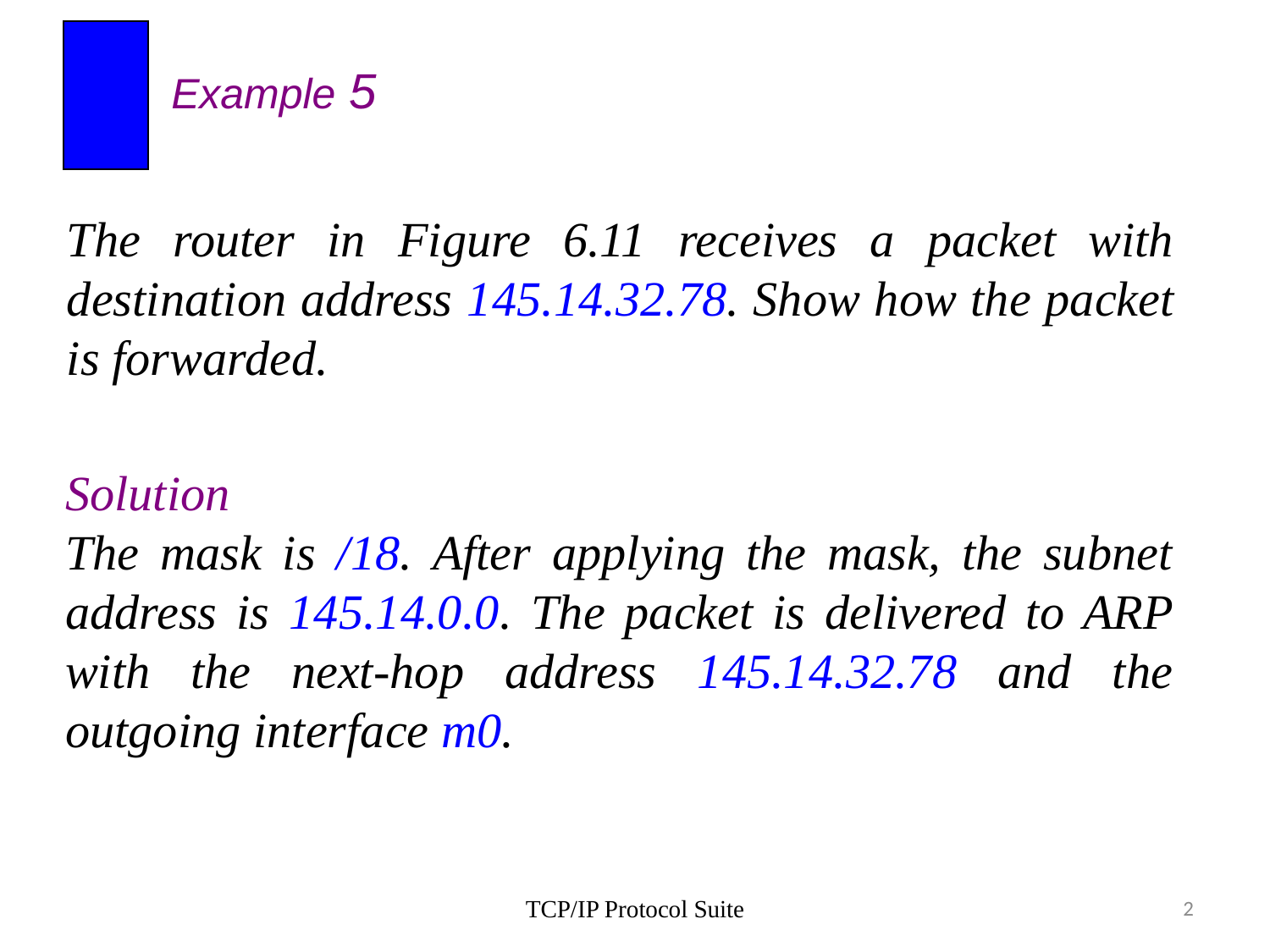

Example 5
The router in Figure 6.11 receives a packet with destination address 145.14.32.78. Show how the packet is forwarded.
Solution
The mask is /18. After applying the mask, the subnet address is 145.14.0.0. The packet is delivered to ARP with the next-hop address 145.14.32.78 and the outgoing interface m0.
TCP/IP Protocol Suite
2